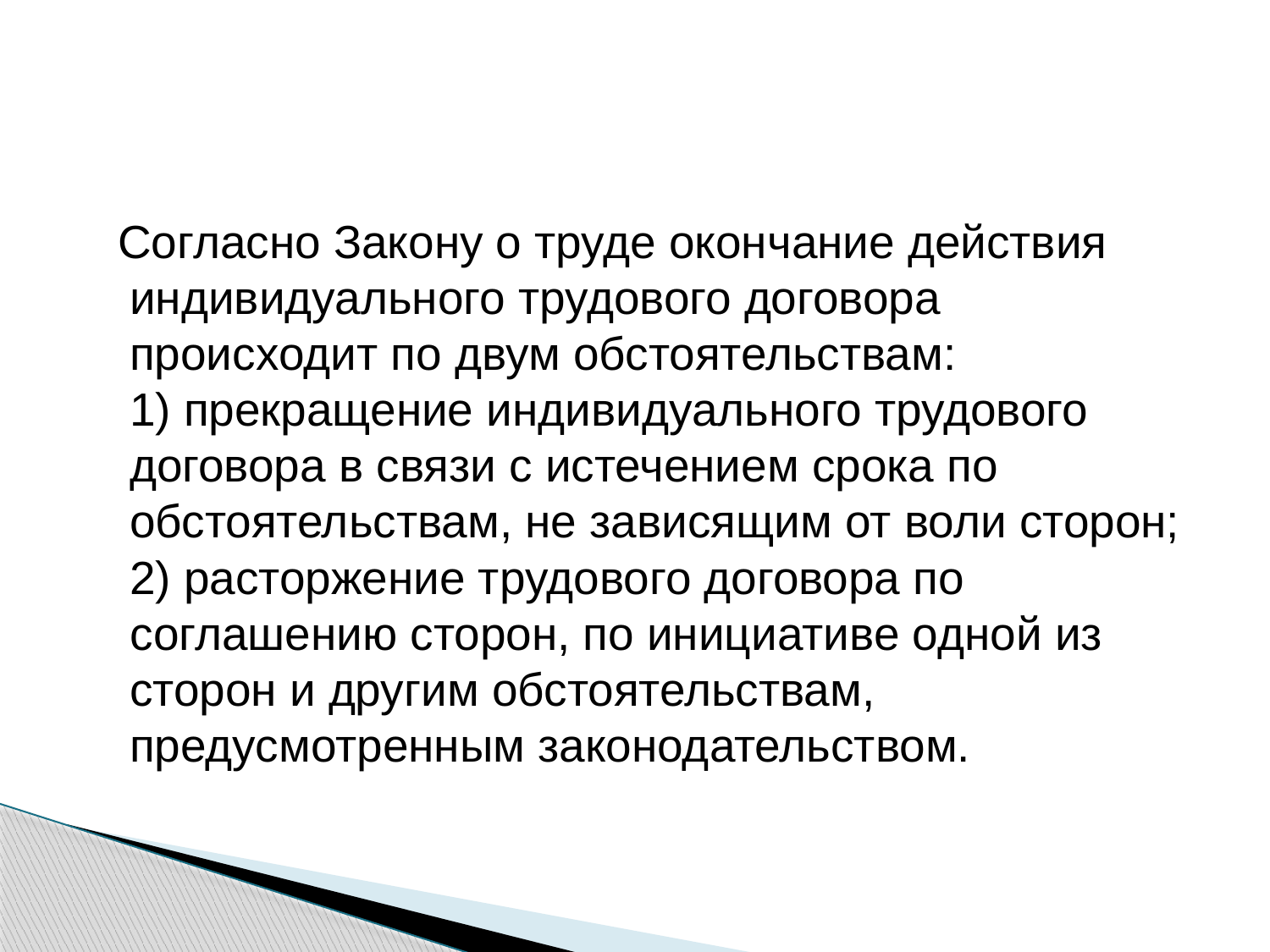

#
  Согласно Закону о труде окончание действия индивидуального трудового договора происходит по двум обстоятельствам: 
1) прекращение индивидуального трудового договора в связи с истечением срока по обстоятельствам, не зависящим от воли сторон; 
2) расторжение трудового договора по соглашению сторон, по инициативе одной из сторон и другим обстоятельствам, предусмотренным законодательством.